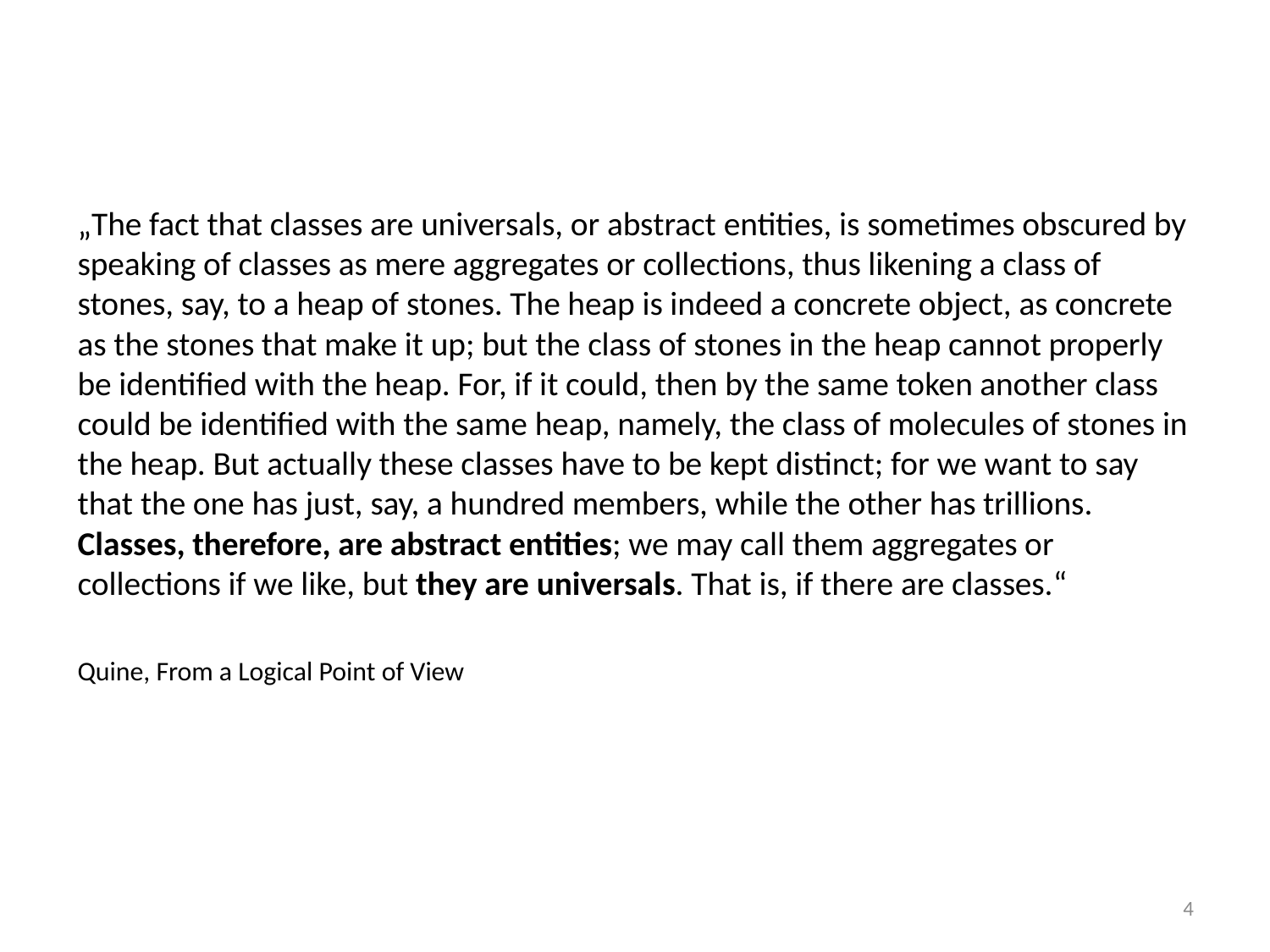

#
„The fact that classes are universals, or abstract entities, is sometimes obscured by speaking of classes as mere aggregates or collections, thus likening a class of stones, say, to a heap of stones. The heap is indeed a concrete object, as concrete as the stones that make it up; but the class of stones in the heap cannot properly be identified with the heap. For, if it could, then by the same token another class could be identified with the same heap, namely, the class of molecules of stones in the heap. But actually these classes have to be kept distinct; for we want to say that the one has just, say, a hundred members, while the other has trillions. Classes, therefore, are abstract entities; we may call them aggregates or collections if we like, but they are universals. That is, if there are classes.“

Quine, From a Logical Point of View

4